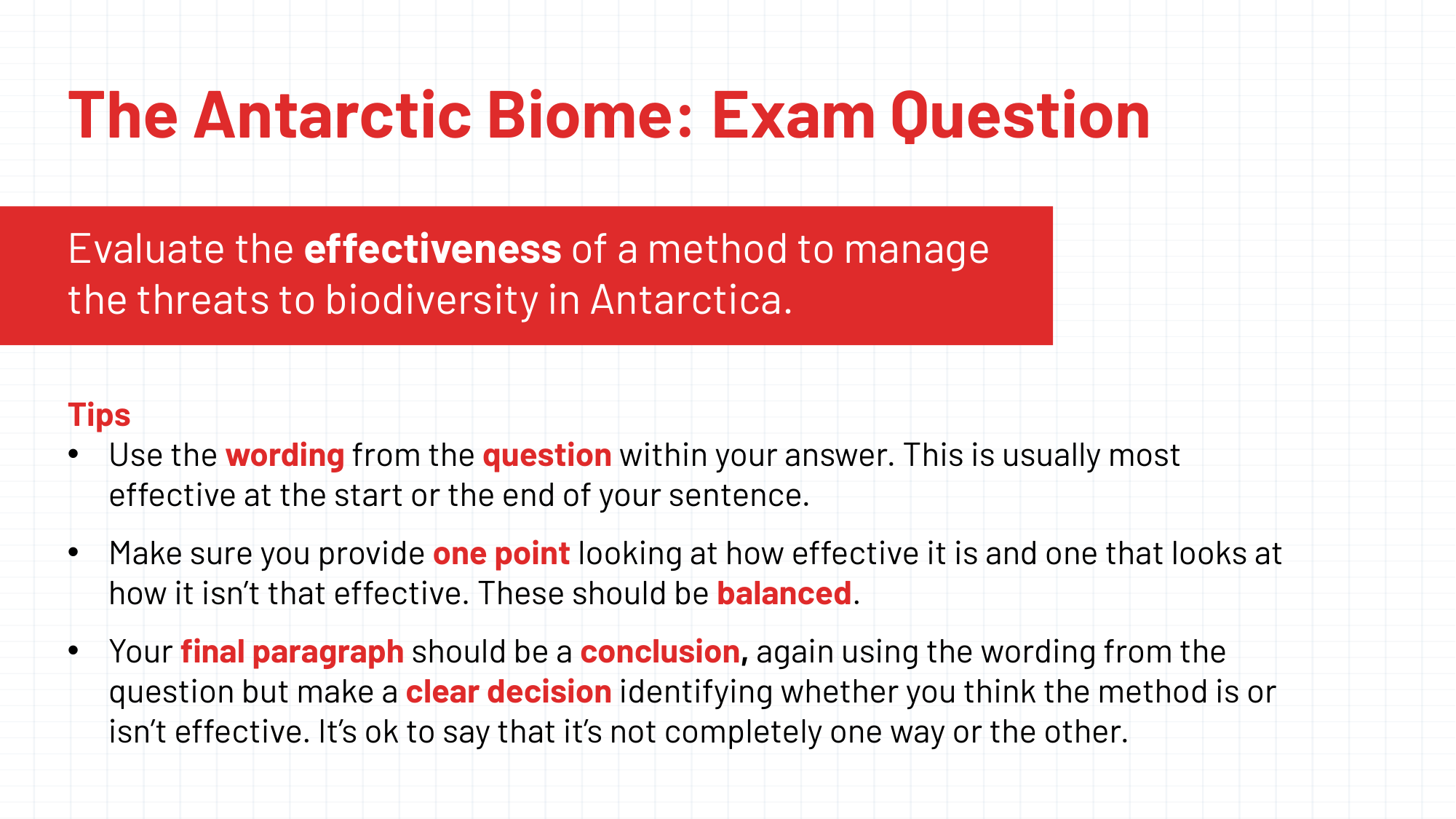

# The Antarctic Biome: Exam Question

Evaluate the effectiveness of a method to manage the threats to biodiversity in Antarctica. ​
Tips​
Use the wording from the question within your answer. This is usually most effective at the start or the end of your sentence. ​
Make sure you provide one point looking at how effective it is and one that looks at how it isn’t that effective. These should be balanced. ​
Your final paragraph should be a conclusion, again using the wording from the question but make a clear decision identifying whether you think the method is or isn’t effective. It’s ok to say that it’s not completely one way or the other. ​